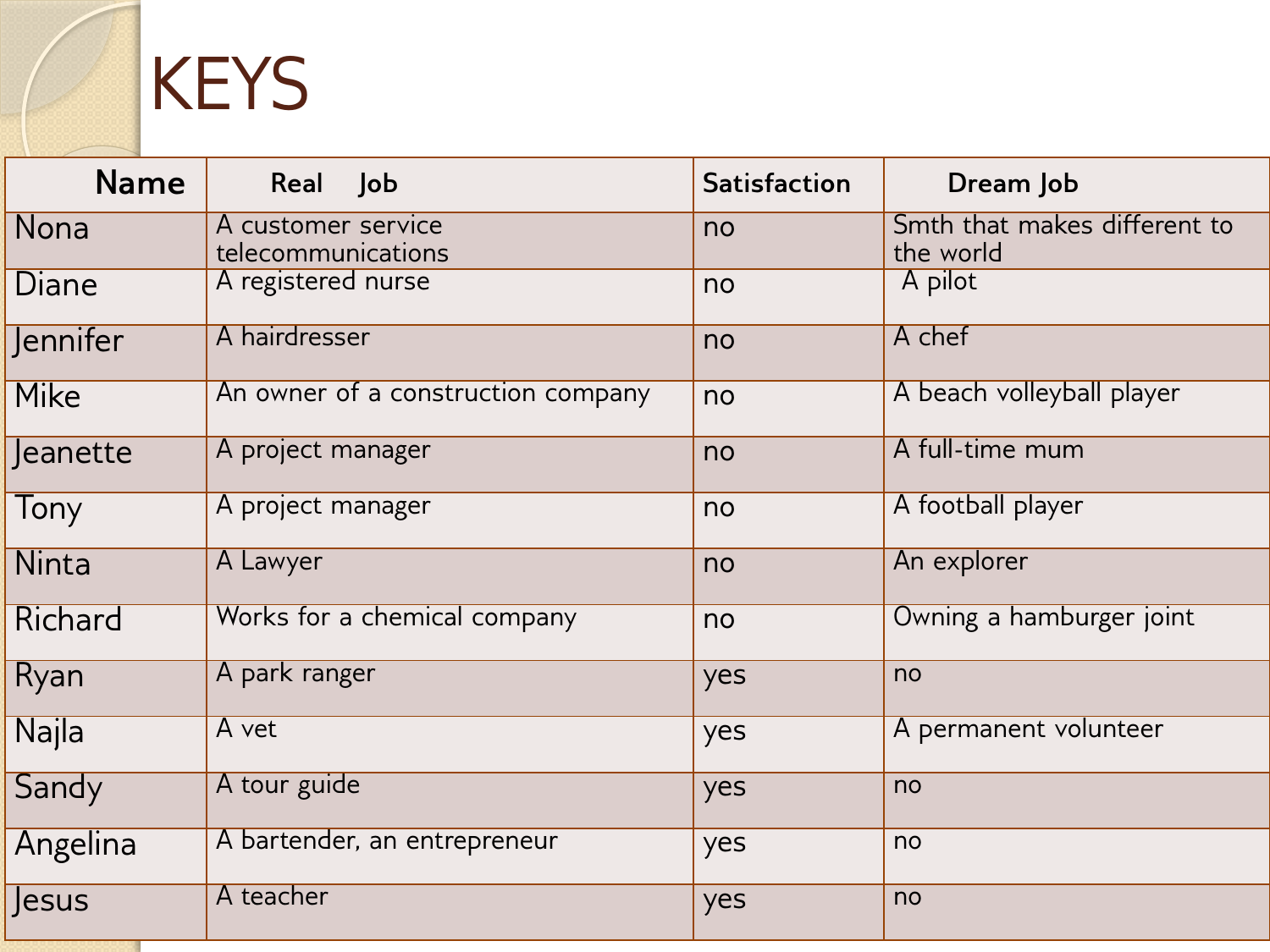

# KEYS
| Name | Real Job | Satisfaction | Dream Job |
| --- | --- | --- | --- |
| Nona | A customer service telecommunications | no | Smth that makes different to the world |
| Diane | A registered nurse | no | A pilot |
| Jennifer | A hairdresser | no | A chef |
| Mike | An owner of a construction company | no | A beach volleyball player |
| Jeanette | A project manager | no | A full-time mum |
| Tony | A project manager | no | A football player |
| Ninta | A Lawyer | no | An explorer |
| Richard | Works for a chemical company | no | Owning a hamburger joint |
| Ryan | A park ranger | yes | no |
| Najla | A vet | yes | A permanent volunteer |
| Sandy | A tour guide | yes | no |
| Angelina | A bartender, an entrepreneur | yes | no |
| Jesus | A teacher | yes | no |